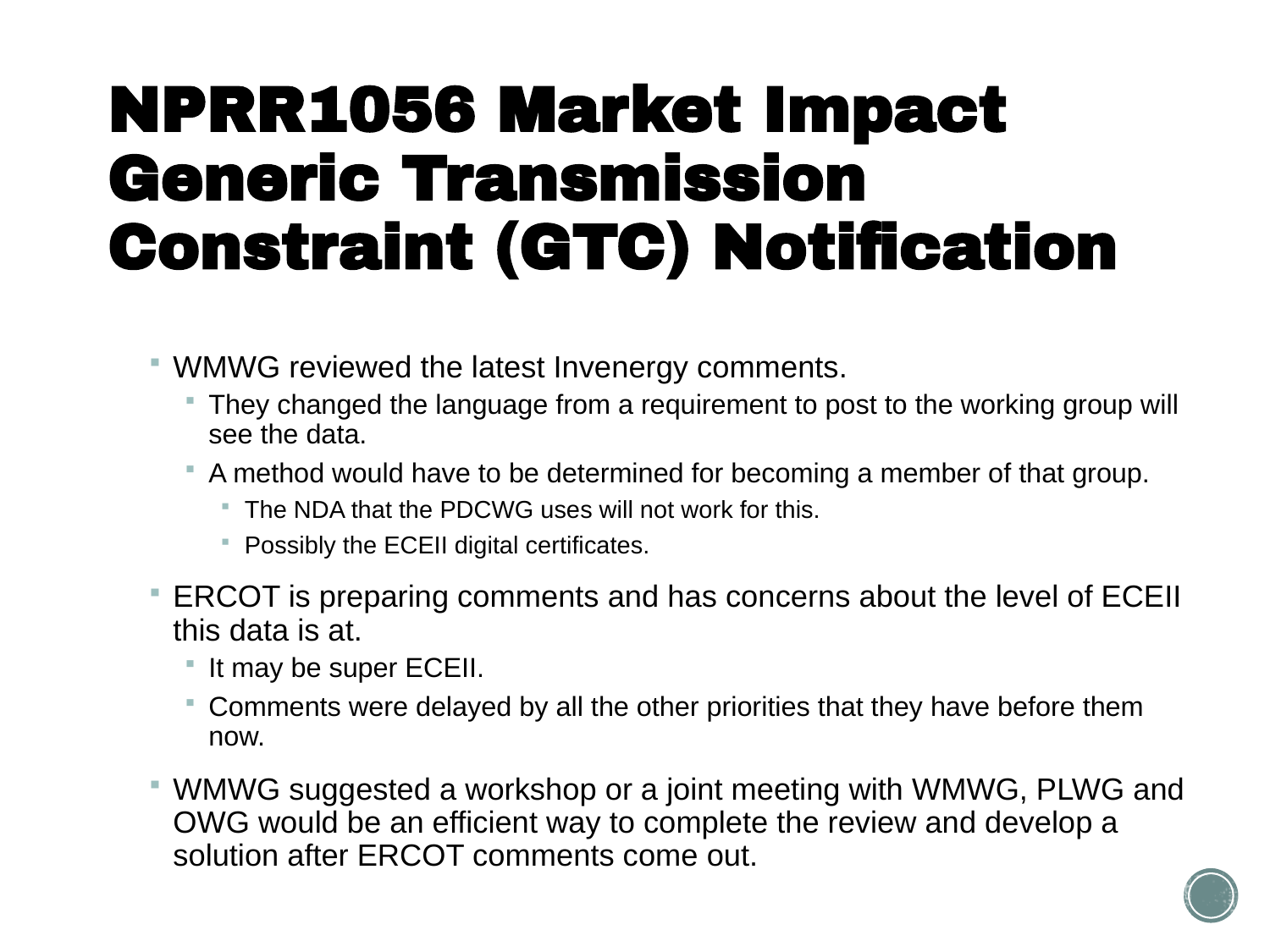

# NPRR1056 Market Impact Generic Transmission Constraint (GTC) Notification
WMWG reviewed the latest Invenergy comments.
They changed the language from a requirement to post to the working group will see the data.
A method would have to be determined for becoming a member of that group.
The NDA that the PDCWG uses will not work for this.
Possibly the ECEII digital certificates.
ERCOT is preparing comments and has concerns about the level of ECEII this data is at.
It may be super ECEII.
Comments were delayed by all the other priorities that they have before them now.
WMWG suggested a workshop or a joint meeting with WMWG, PLWG and OWG would be an efficient way to complete the review and develop a solution after ERCOT comments come out.